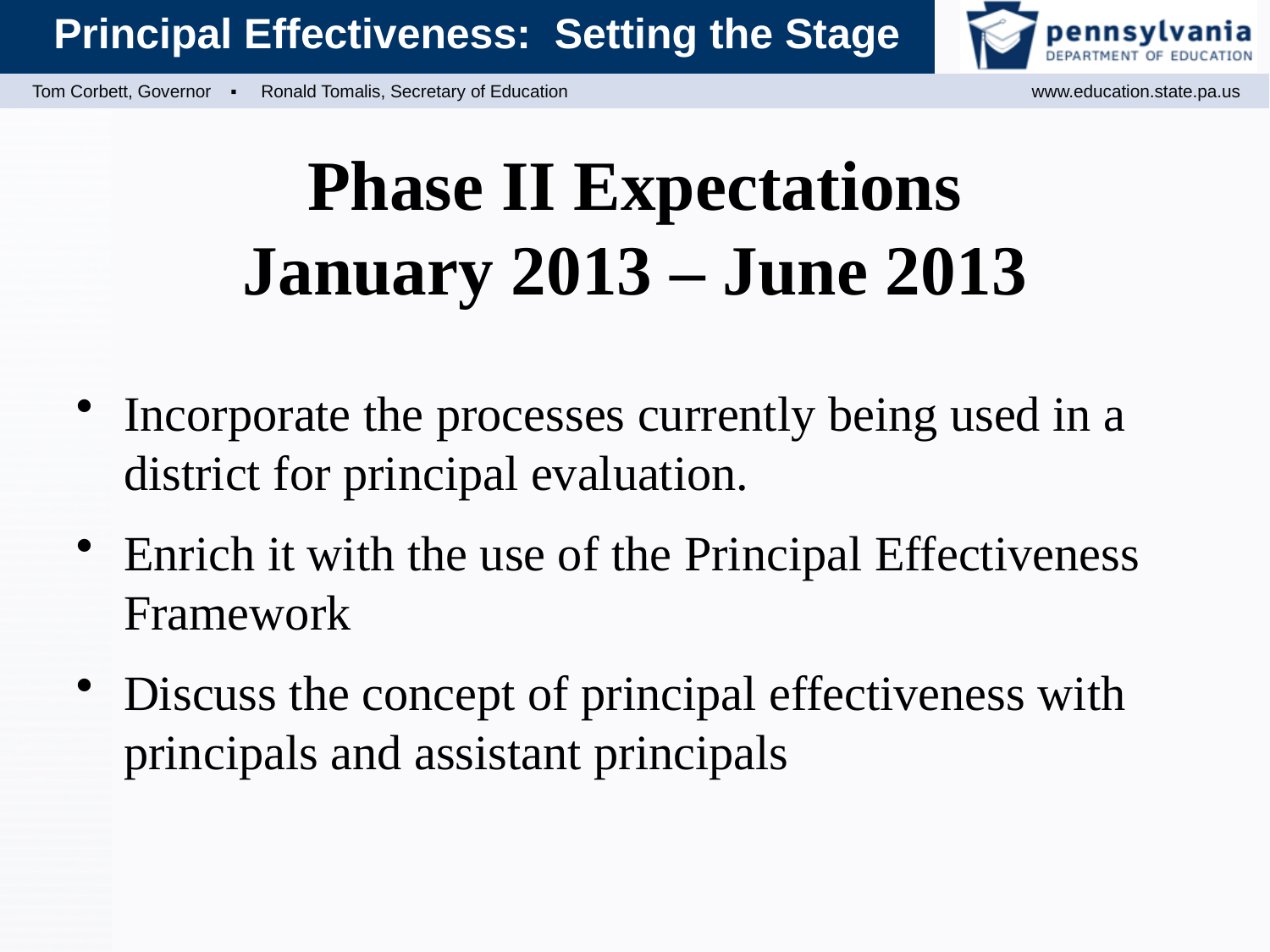

# Phase II Expectations January 2013 – June 2013

Incorporate the processes currently being used in a district for principal evaluation.
Enrich it with the use of the Principal Effectiveness Framework
Discuss the concept of principal effectiveness with principals and assistant principals